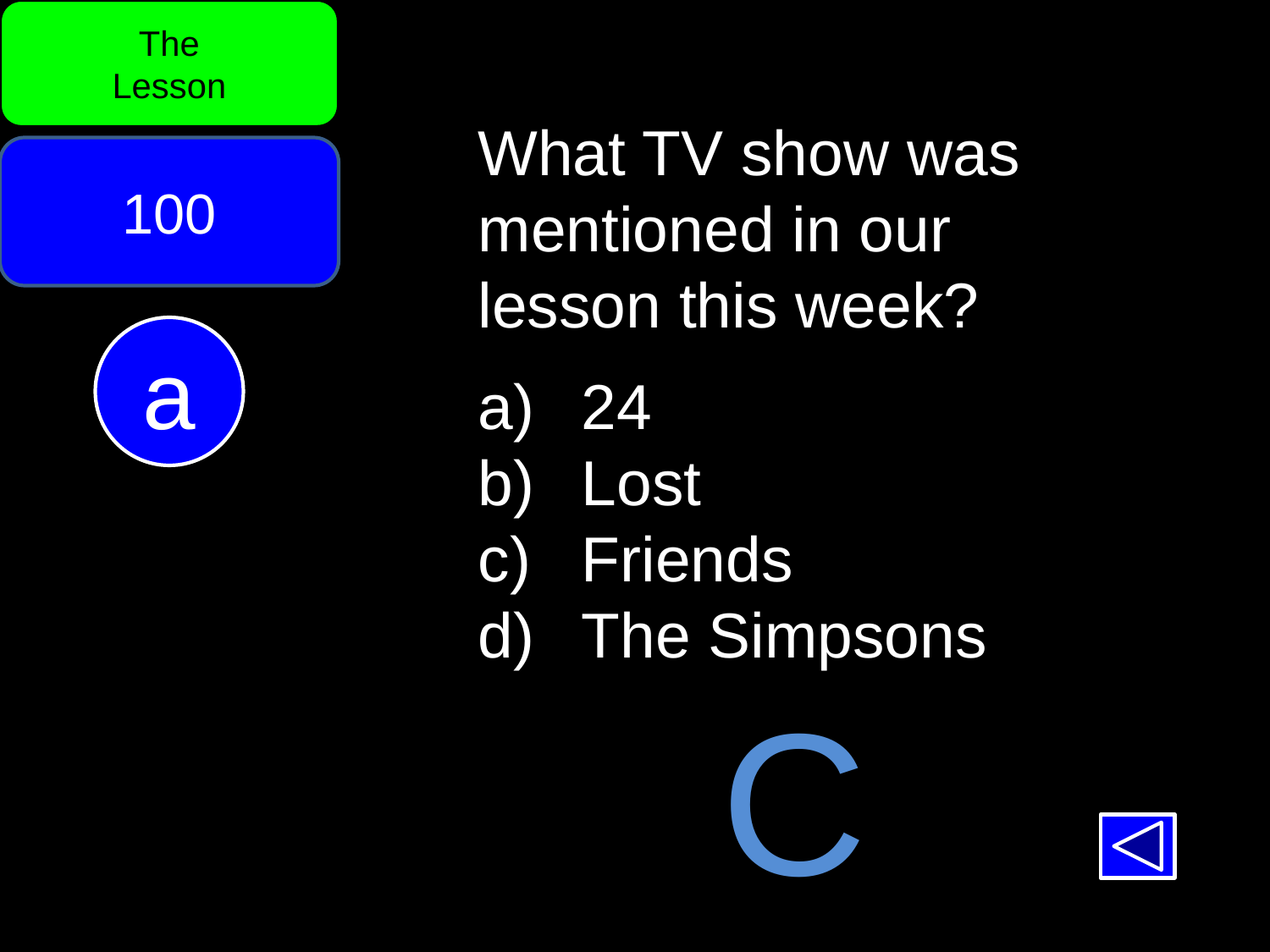

The
Lesson
What TV show was
mentioned in our
lesson this week?

24
Lost
Friends
The Simpsons
100
a
C